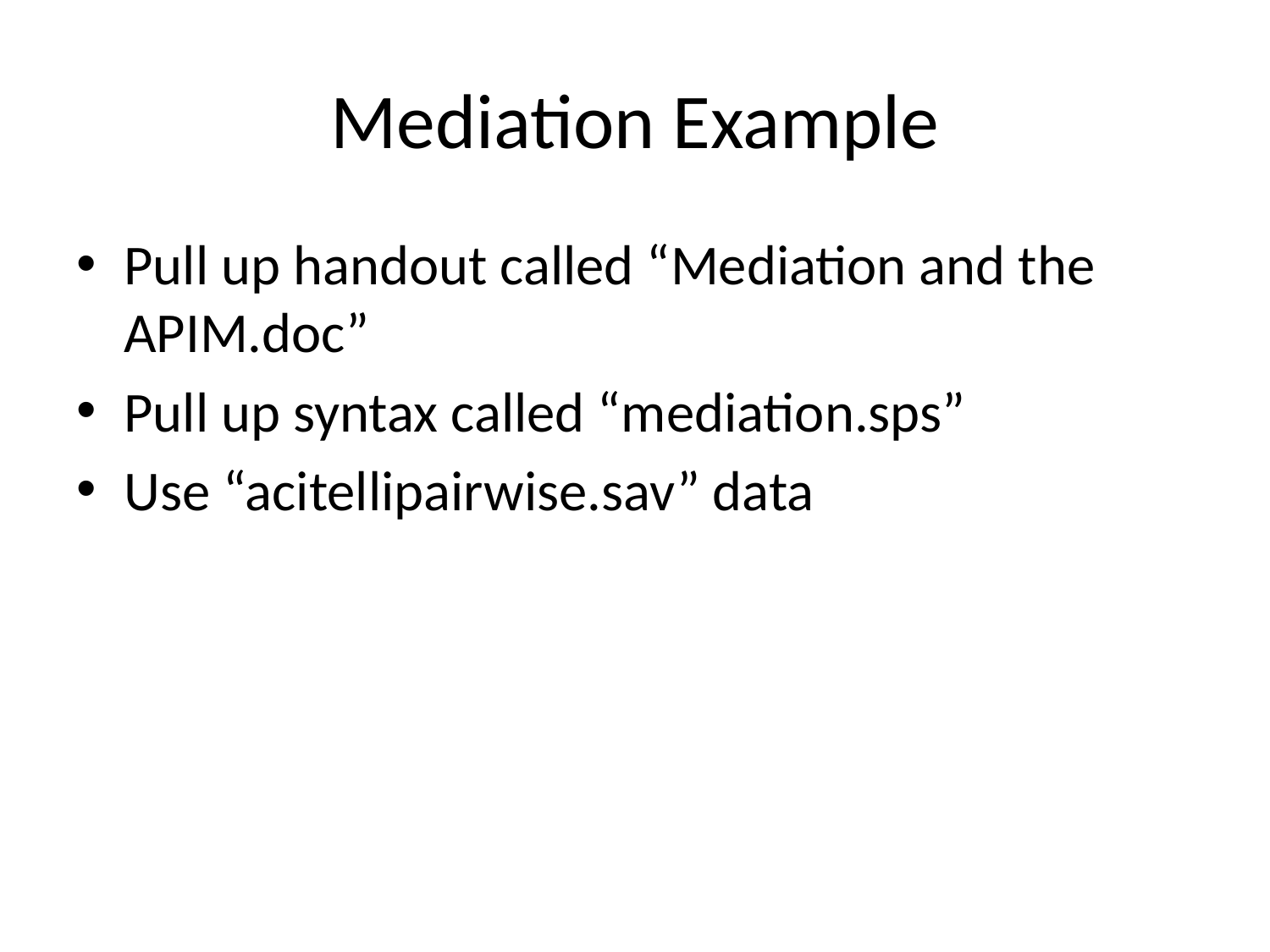

# Mediation Example
Pull up handout called “Mediation and the APIM.doc”
Pull up syntax called “mediation.sps”
Use “acitellipairwise.sav” data